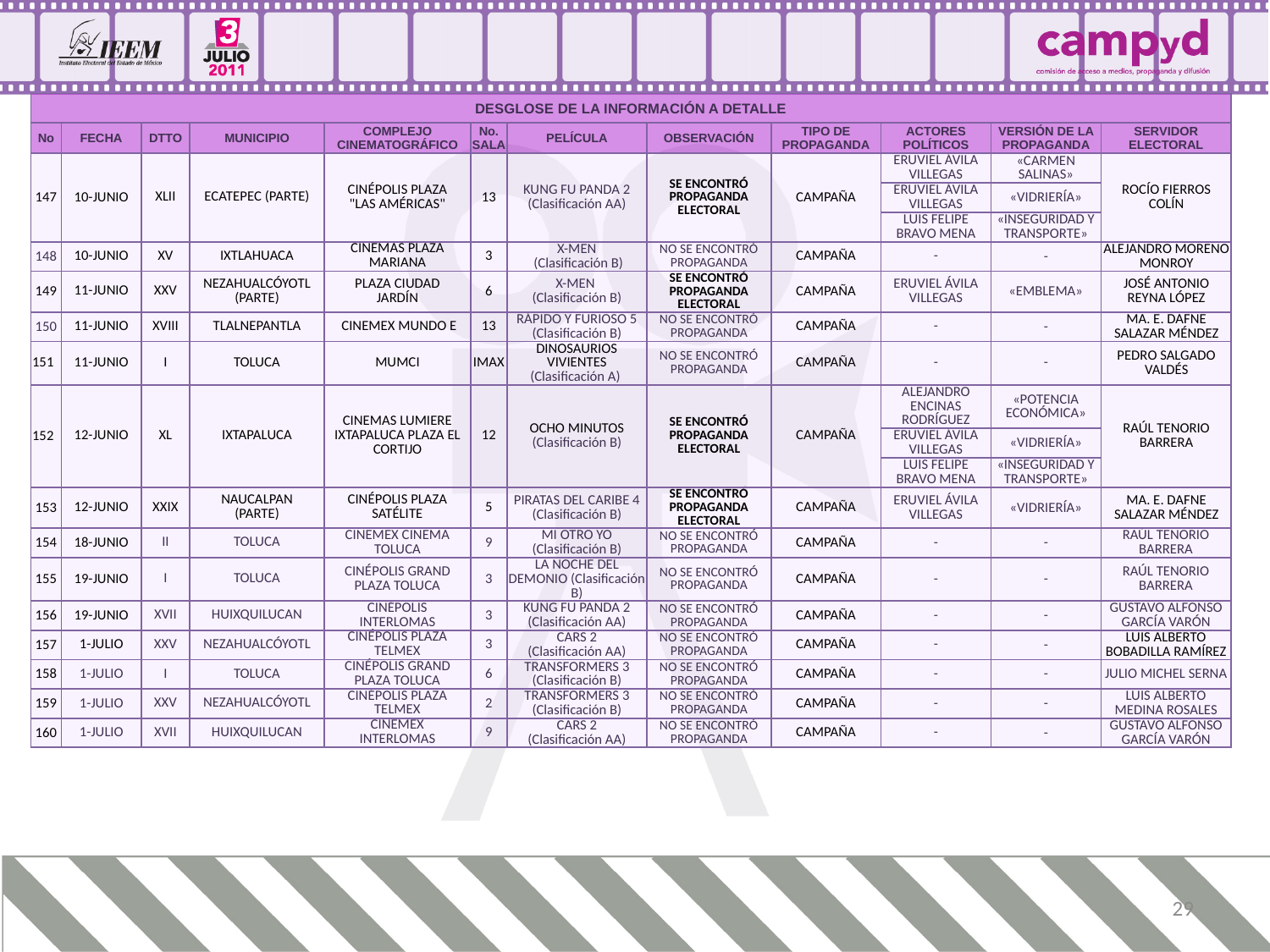

| DESGLOSE DE LA INFORMACIÓN A DETALLE |  |  |  |  |  |  |  |  |  |  |  |
| --- | --- | --- | --- | --- | --- | --- | --- | --- | --- | --- | --- |
| No | FECHA | DTTO | MUNICIPIO | COMPLEJO CINEMATOGRÁFICO | No. SALA | PELÍCULA | OBSERVACIÓN | TIPO DE PROPAGANDA | ACTORES POLÍTICOS | VERSIÓN DE LA PROPAGANDA | SERVIDOR ELECTORAL |
| 147 | 10-JUNIO | XLII | ECATEPEC (PARTE) | CINÉPOLIS PLAZA "LAS AMÉRICAS" | 13 | KUNG FU PANDA 2 (Clasificación AA) | SE ENCONTRÓ PROPAGANDA ELECTORAL | CAMPAÑA | ERUVIEL ÁVILA VILLEGAS | «CARMEN SALINAS» | ROCÍO FIERROS COLÍN |
|  |  |  |  |  |  |  |  |  | ERUVIEL ÁVILA VILLEGAS | «VIDRIERÍA» |  |
|  |  |  |  |  |  |  |  |  | LUIS FELIPE BRAVO MENA | «INSEGURIDAD Y TRANSPORTE» |  |
| 148 | 10-JUNIO | XV | IXTLAHUACA | CINEMAS PLAZA MARIANA | 3 | X-MEN (Clasificación B) | NO SE ENCONTRÓ PROPAGANDA | CAMPAÑA | - | - | ALEJANDRO MORENO MONROY |
| 149 | 11-JUNIO | XXV | NEZAHUALCÓYOTL (PARTE) | PLAZA CIUDAD JARDÍN | 6 | X-MEN (Clasificación B) | SE ENCONTRÓ PROPAGANDA ELECTORAL | CAMPAÑA | ERUVIEL ÁVILA VILLEGAS | «EMBLEMA» | JOSÉ ANTONIO REYNA LÓPEZ |
| 150 | 11-JUNIO | XVIII | TLALNEPANTLA | CINEMEX MUNDO E | 13 | RÁPIDO Y FURIOSO 5 (Clasificación B) | NO SE ENCONTRÓ PROPAGANDA | CAMPAÑA | - | - | MA. E. DAFNE SALAZAR MÉNDEZ |
| 151 | 11-JUNIO | I | TOLUCA | MUMCI | IMAX | DINOSAURIOS VIVIENTES (Clasificación A) | NO SE ENCONTRÓ PROPAGANDA | CAMPAÑA | - | - | PEDRO SALGADO VALDÉS |
| 152 | 12-JUNIO | XL | IXTAPALUCA | CINEMAS LUMIERE IXTAPALUCA PLAZA EL CORTIJO | 12 | OCHO MINUTOS (Clasificación B) | SE ENCONTRÓ PROPAGANDA ELECTORAL | CAMPAÑA | ALEJANDRO ENCINAS RODRÍGUEZ | «POTENCIA ECONÓMICA» | RAÚL TENORIO BARRERA |
|  |  |  |  |  |  |  |  |  | ERUVIEL ÁVILA VILLEGAS | «VIDRIERÍA» |  |
|  |  |  |  |  |  |  |  |  | LUIS FELIPE BRAVO MENA | «INSEGURIDAD Y TRANSPORTE» |  |
| 153 | 12-JUNIO | XXIX | NAUCALPAN (PARTE) | CINÉPOLIS PLAZA SATÉLITE | 5 | PIRATAS DEL CARIBE 4 (Clasificación B) | SE ENCONTRÓ PROPAGANDA ELECTORAL | CAMPAÑA | ERUVIEL ÁVILA VILLEGAS | «VIDRIERÍA» | MA. E. DAFNE SALAZAR MÉNDEZ |
| 154 | 18-JUNIO | II | TOLUCA | CINEMEX CINEMA TOLUCA | 9 | MI OTRO YO (Clasificación B) | NO SE ENCONTRÓ PROPAGANDA | CAMPAÑA | - | - | RAÚL TENORIO BARRERA |
| 155 | 19-JUNIO | I | TOLUCA | CINÉPOLIS GRAND PLAZA TOLUCA | 3 | LA NOCHE DEL DEMONIO (Clasificación B) | NO SE ENCONTRÓ PROPAGANDA | CAMPAÑA | - | - | RAÚL TENORIO BARRERA |
| 156 | 19-JUNIO | XVII | HUIXQUILUCAN | CINÉPOLIS INTERLOMAS | 3 | KUNG FU PANDA 2 (Clasificación AA) | NO SE ENCONTRÓ PROPAGANDA | CAMPAÑA | - | - | GUSTAVO ALFONSO GARCÍA VARÓN |
| 157 | 1-JULIO | XXV | NEZAHUALCÓYOTL | CINÉPOLIS PLAZA TELMEX | 3 | CARS 2 (Clasificación AA) | NO SE ENCONTRÓ PROPAGANDA | CAMPAÑA | - | - | LUIS ALBERTO BOBADILLA RAMÍREZ |
| 158 | 1-JULIO | I | TOLUCA | CINÉPOLIS GRAND PLAZA TOLUCA | 6 | TRANSFORMERS 3 (Clasificación B) | NO SE ENCONTRÓ PROPAGANDA | CAMPAÑA | - | - | JULIO MICHEL SERNA |
| 159 | 1-JULIO | XXV | NEZAHUALCÓYOTL | CINÉPOLIS PLAZA TELMEX | 2 | TRANSFORMERS 3 (Clasificación B) | NO SE ENCONTRÓ PROPAGANDA | CAMPAÑA | - | - | LUIS ALBERTO MEDINA ROSALES |
| 160 | 1-JULIO | XVII | HUIXQUILUCAN | CINEMEX INTERLOMAS | 9 | CARS 2 (Clasificación AA) | NO SE ENCONTRÓ PROPAGANDA | CAMPAÑA | - | - | GUSTAVO ALFONSO GARCÍA VARÓN |
29